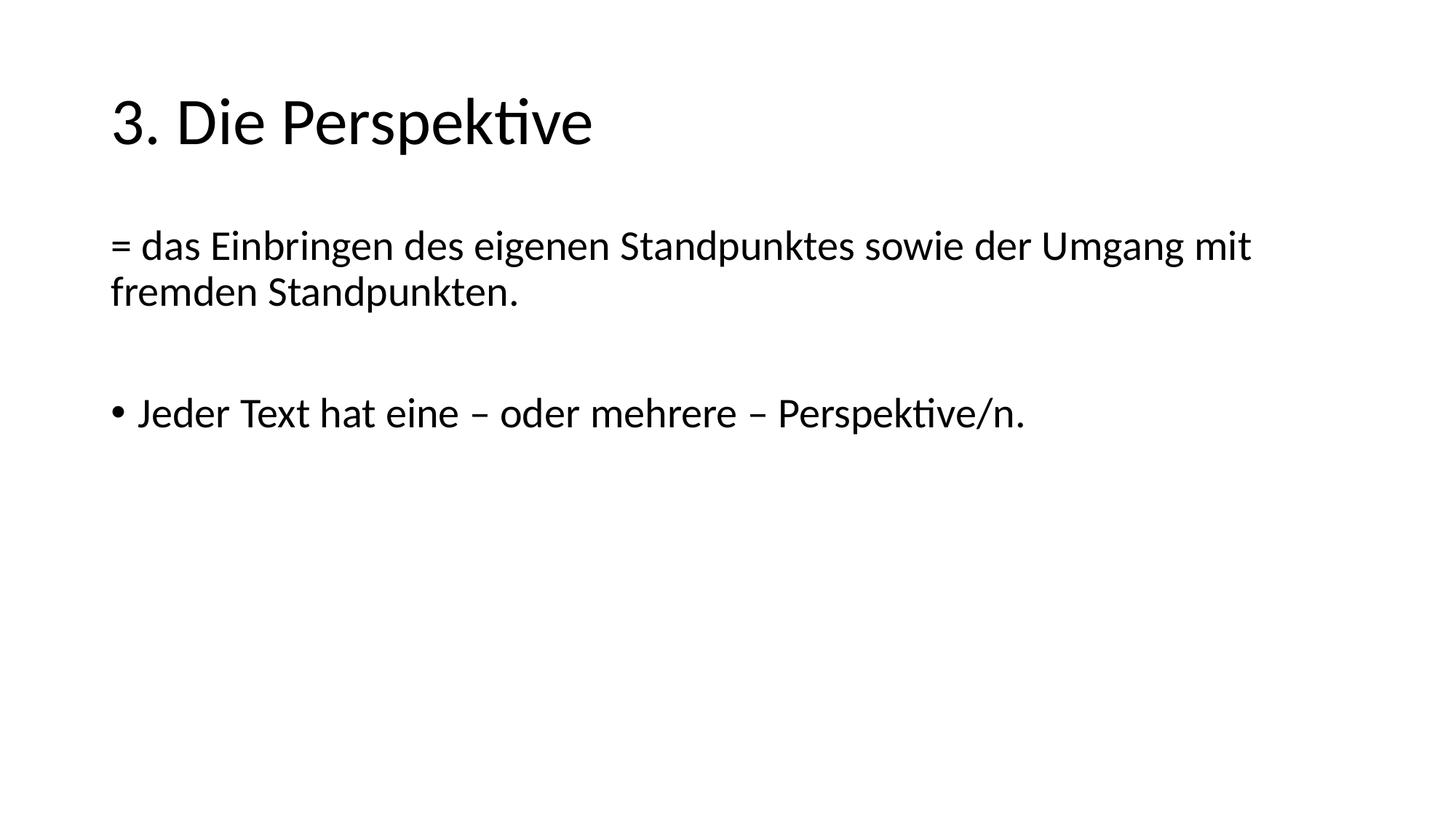

# 3. Die Perspektive
= das Einbringen des eigenen Standpunktes sowie der Umgang mit fremden Standpunkten.

Jeder Text hat eine – oder mehrere – Perspektive/n.